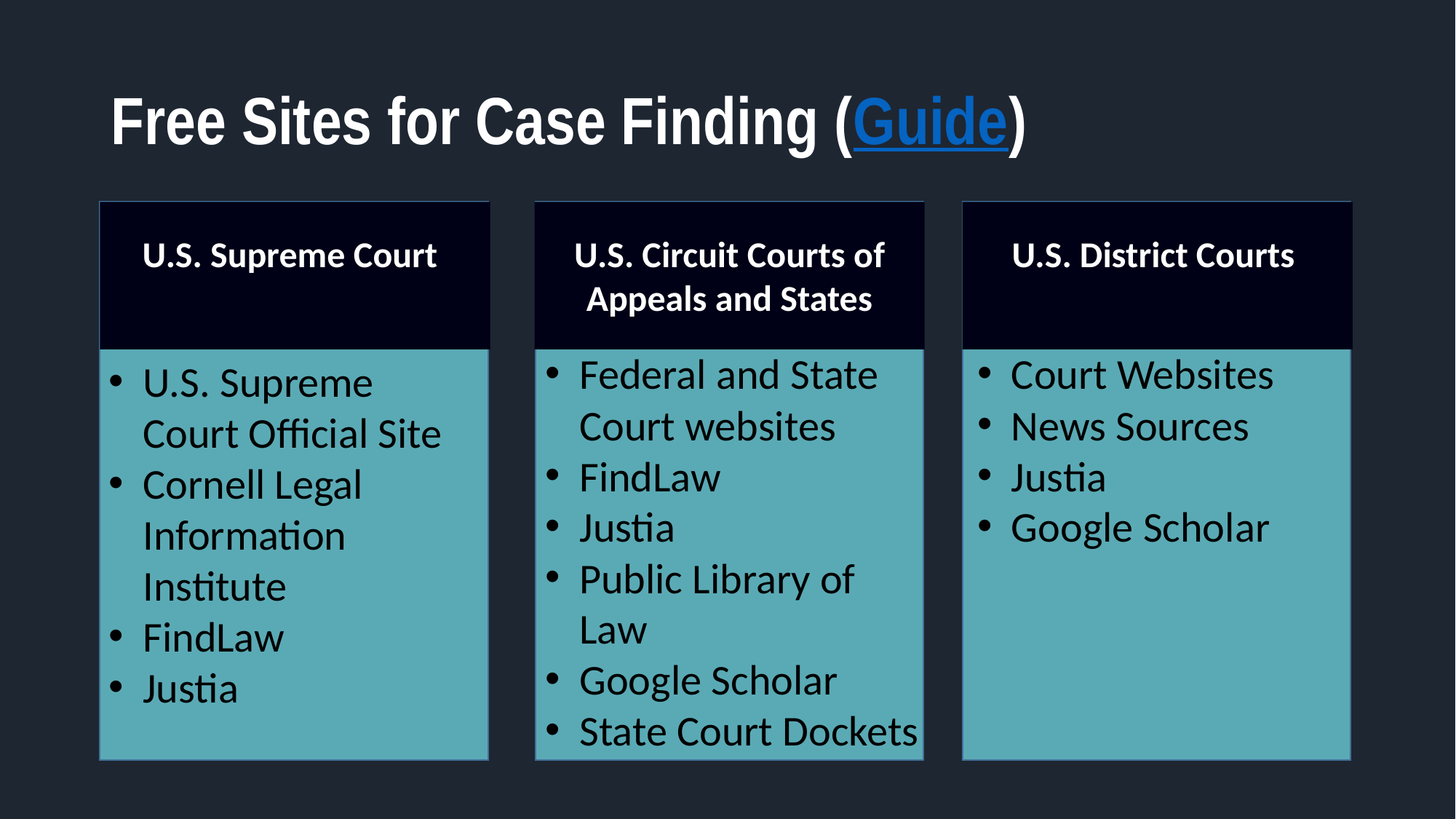

# Free Sites for Case Finding (Guide)

U.S. Supreme Court
U.S. Circuit Courts of Appeals and States
U.S. District Courts
Federal and State Court websites
FindLaw
Justia
Public Library of Law
Google Scholar
State Court Dockets
Court Websites
News Sources
Justia
Google Scholar
U.S. Supreme Court Official Site
Cornell Legal Information Institute
FindLaw
Justia